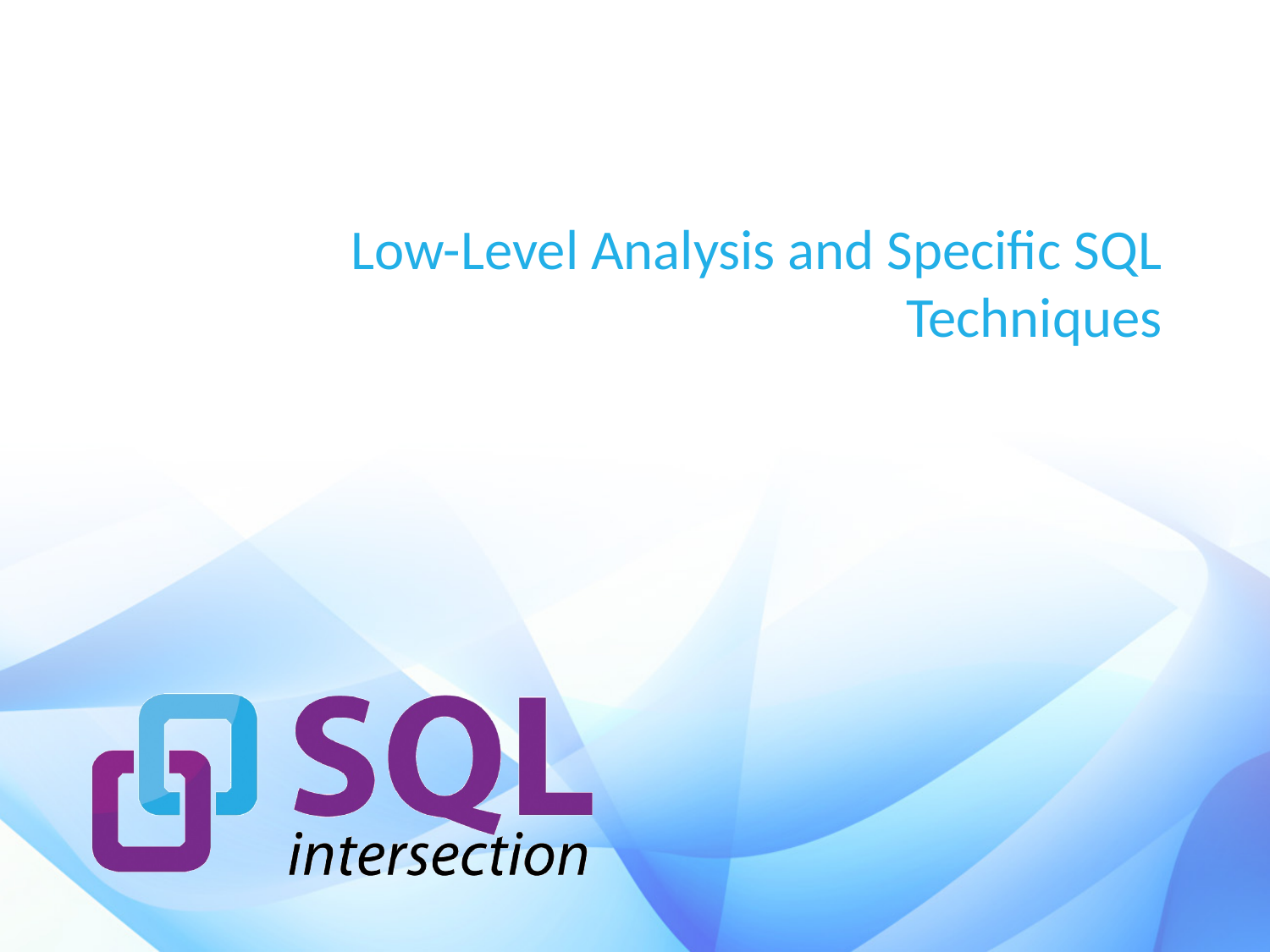

# Low-Level Analysis and Specific SQL Techniques